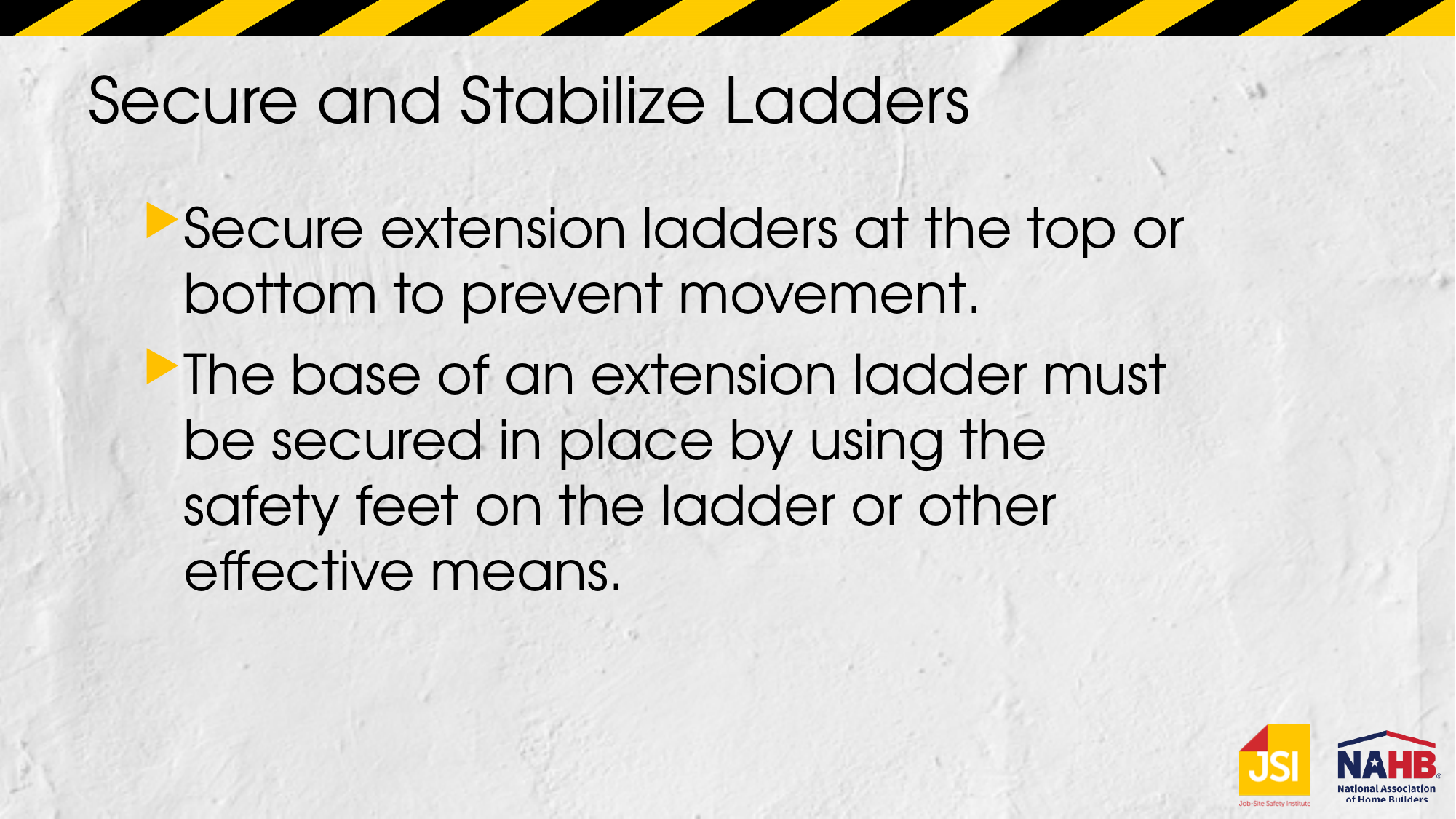

# Secure and Stabilize Ladders
Secure extension ladders at the top or bottom to prevent movement.
The base of an extension ladder must be secured in place by using the safety feet on the ladder or other effective means.